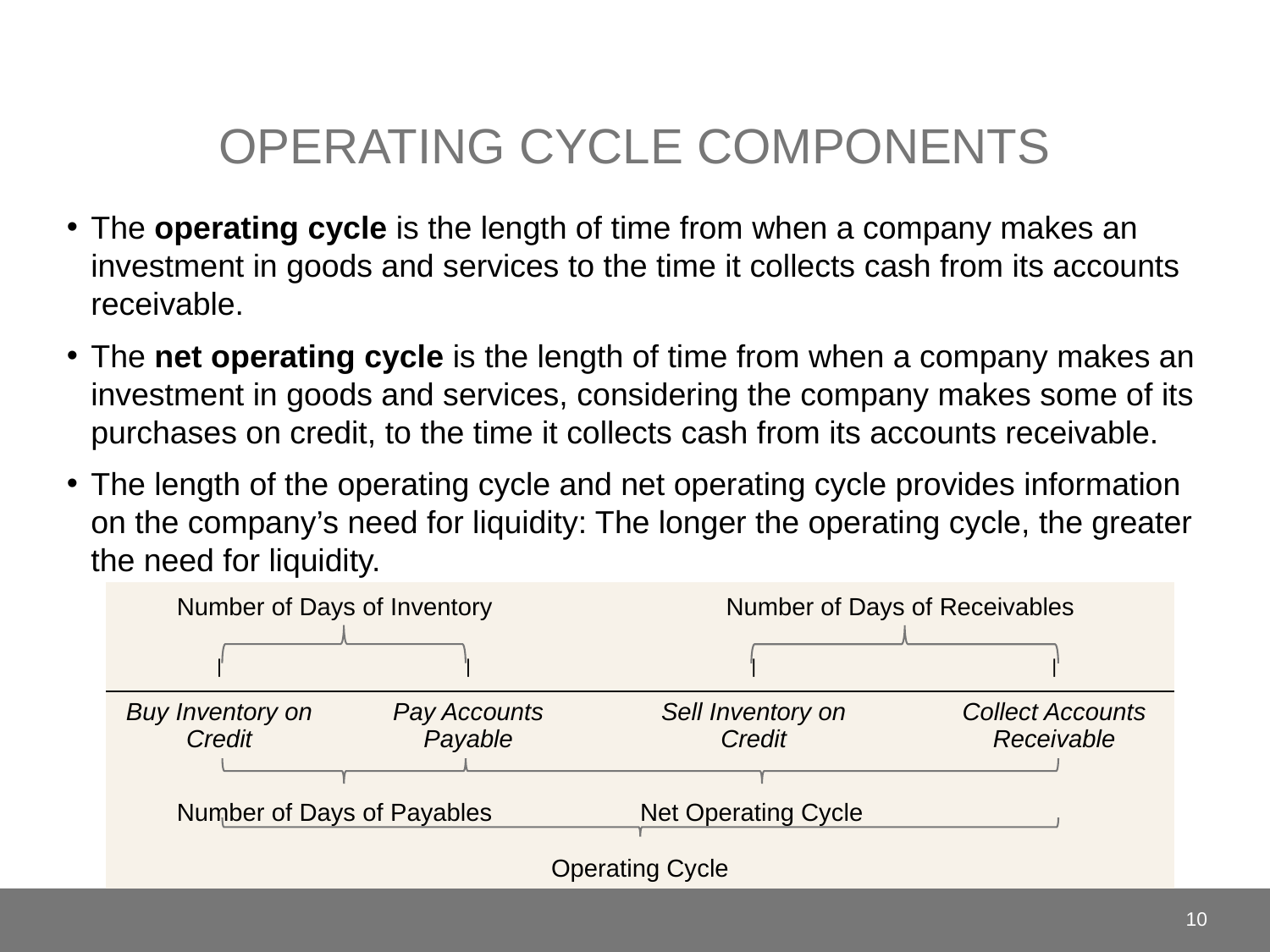

# Operating cycle components
The operating cycle is the length of time from when a company makes an investment in goods and services to the time it collects cash from its accounts receivable.
The net operating cycle is the length of time from when a company makes an investment in goods and services, considering the company makes some of its purchases on credit, to the time it collects cash from its accounts receivable.
The length of the operating cycle and net operating cycle provides information on the company’s need for liquidity: The longer the operating cycle, the greater the need for liquidity.

| Number of Days of Inventory |  |  |  | Number of Days of Receivables |  |  |
| --- | --- | --- | --- | --- | --- | --- |
| | |  | | |  | | |  | | |
| Buy Inventory on Credit |  | Pay Accounts Payable |  | Sell Inventory on Credit |  | Collect Accounts Receivable |
| Number of Days of Payables |  |  | Net Operating Cycle |  |  |  |
| Operating Cycle |  |  |  |  |  |  |

10